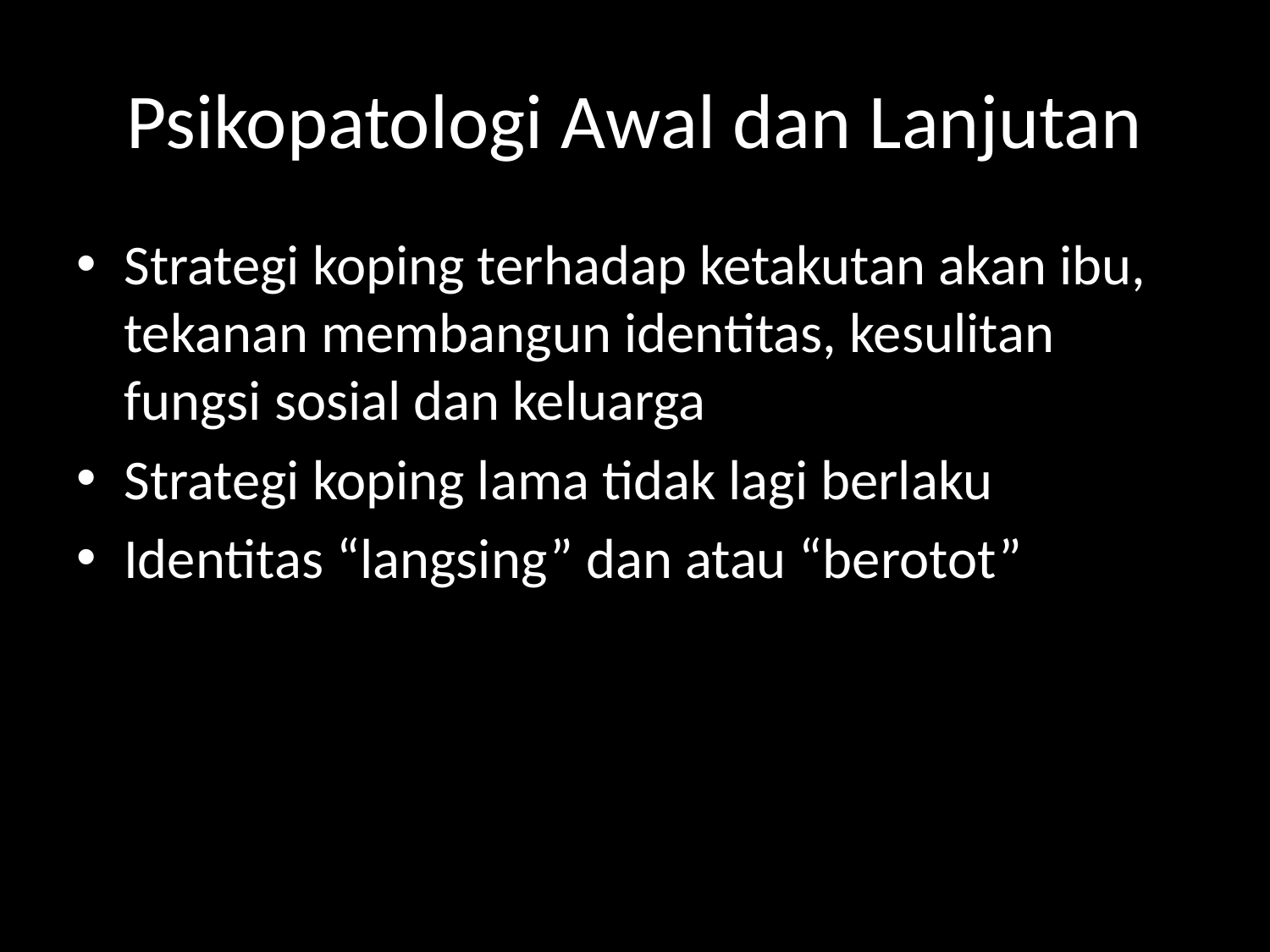

# Psikopatologi Awal dan Lanjutan
Strategi koping terhadap ketakutan akan ibu, tekanan membangun identitas, kesulitan fungsi sosial dan keluarga
Strategi koping lama tidak lagi berlaku
Identitas “langsing” dan atau “berotot”